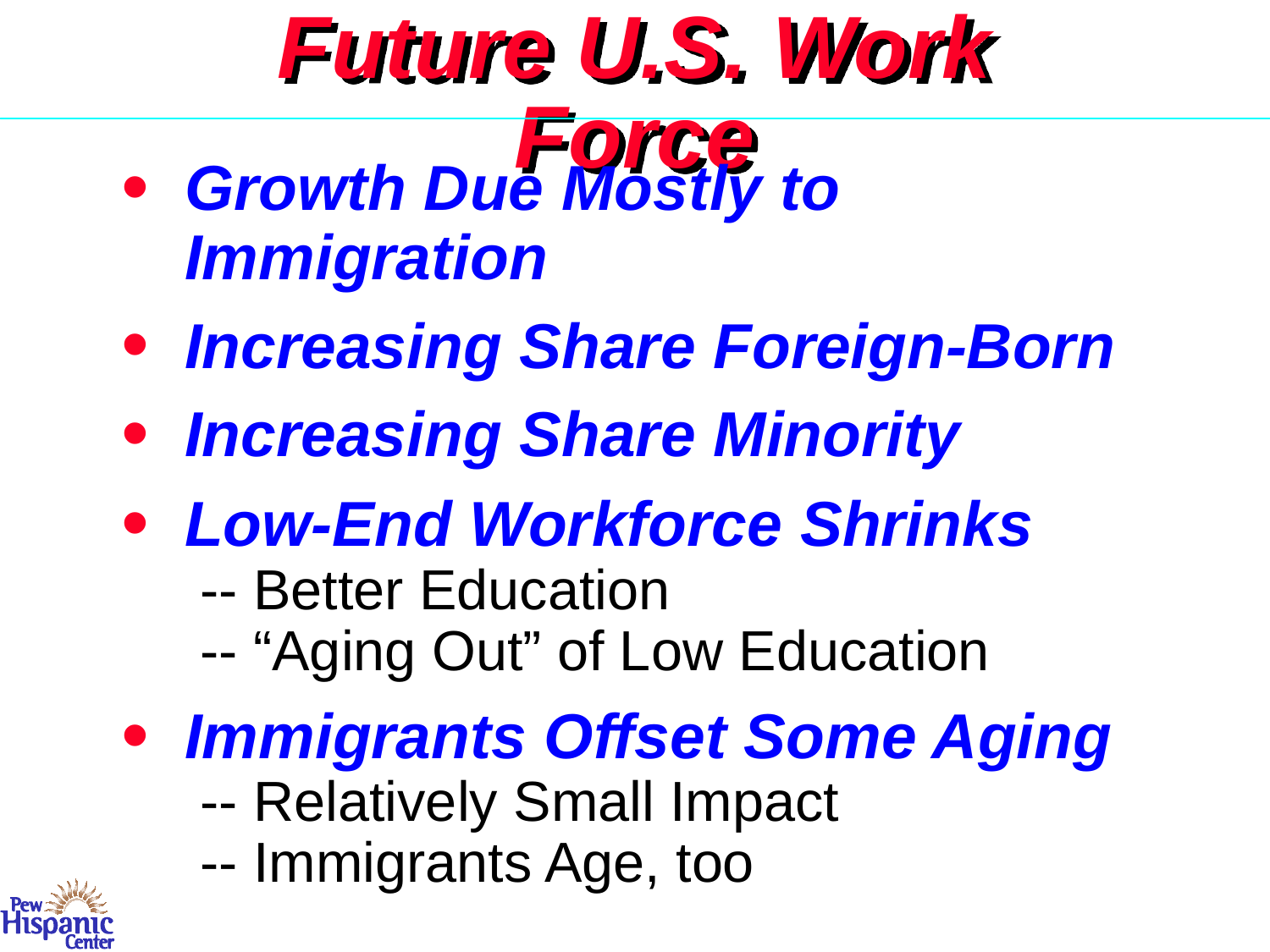

# Future U.S. Work Force

Growth Due Mostly to Immigration
Increasing Share Foreign-Born
Increasing Share Minority
Low-End Workforce Shrinks
 -- Better Education
 -- “Aging Out” of Low Education
Immigrants Offset Some Aging
 -- Relatively Small Impact
 -- Immigrants Age, too